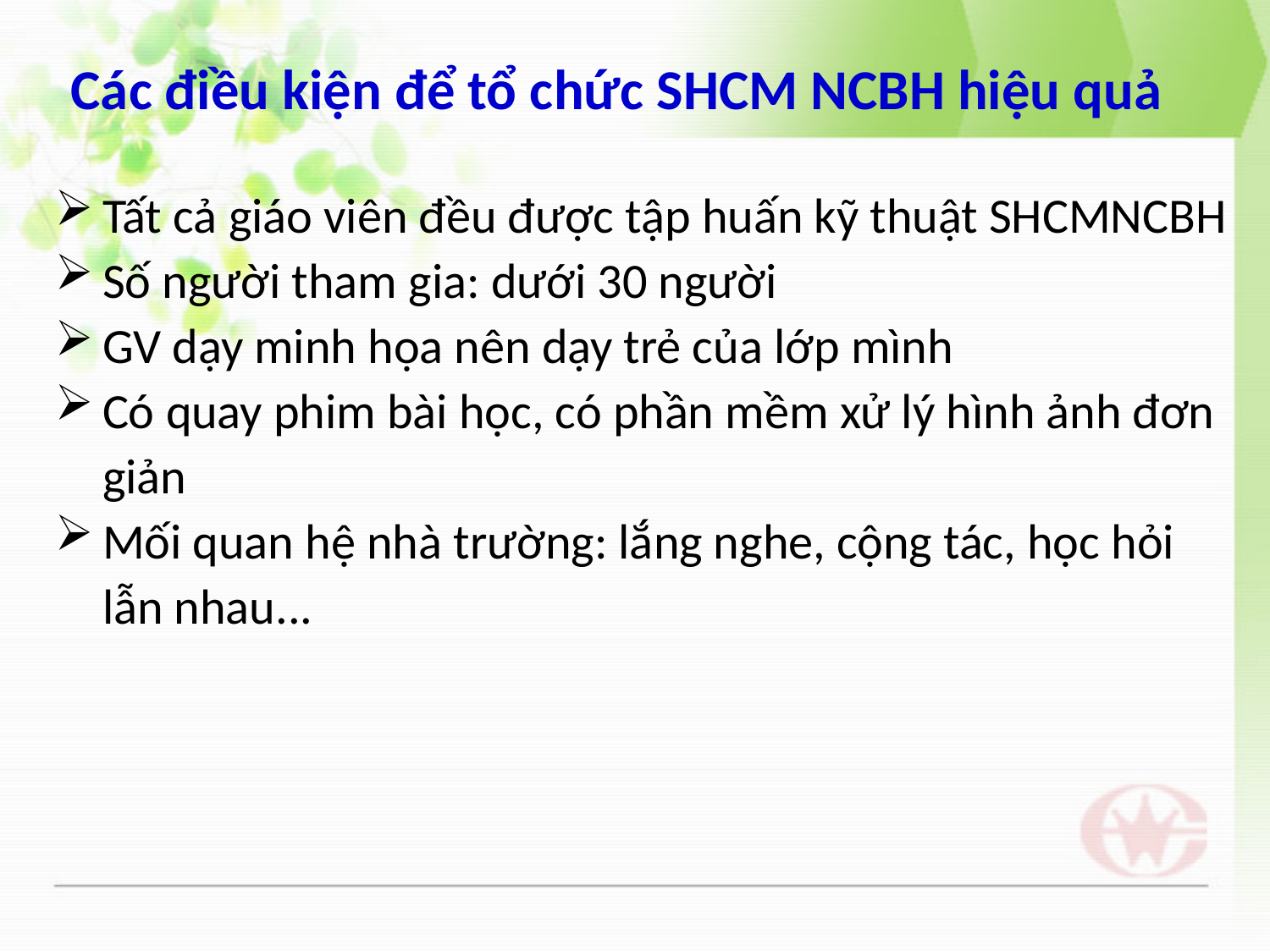

Các điều kiện để tổ chức SHCM NCBH hiệu quả
Tất cả giáo viên đều được tập huấn kỹ thuật SHCMNCBH
Số người tham gia: dưới 30 người
GV dạy minh họa nên dạy trẻ của lớp mình
Có quay phim bài học, có phần mềm xử lý hình ảnh đơn giản
Mối quan hệ nhà trường: lắng nghe, cộng tác, học hỏi lẫn nhau...